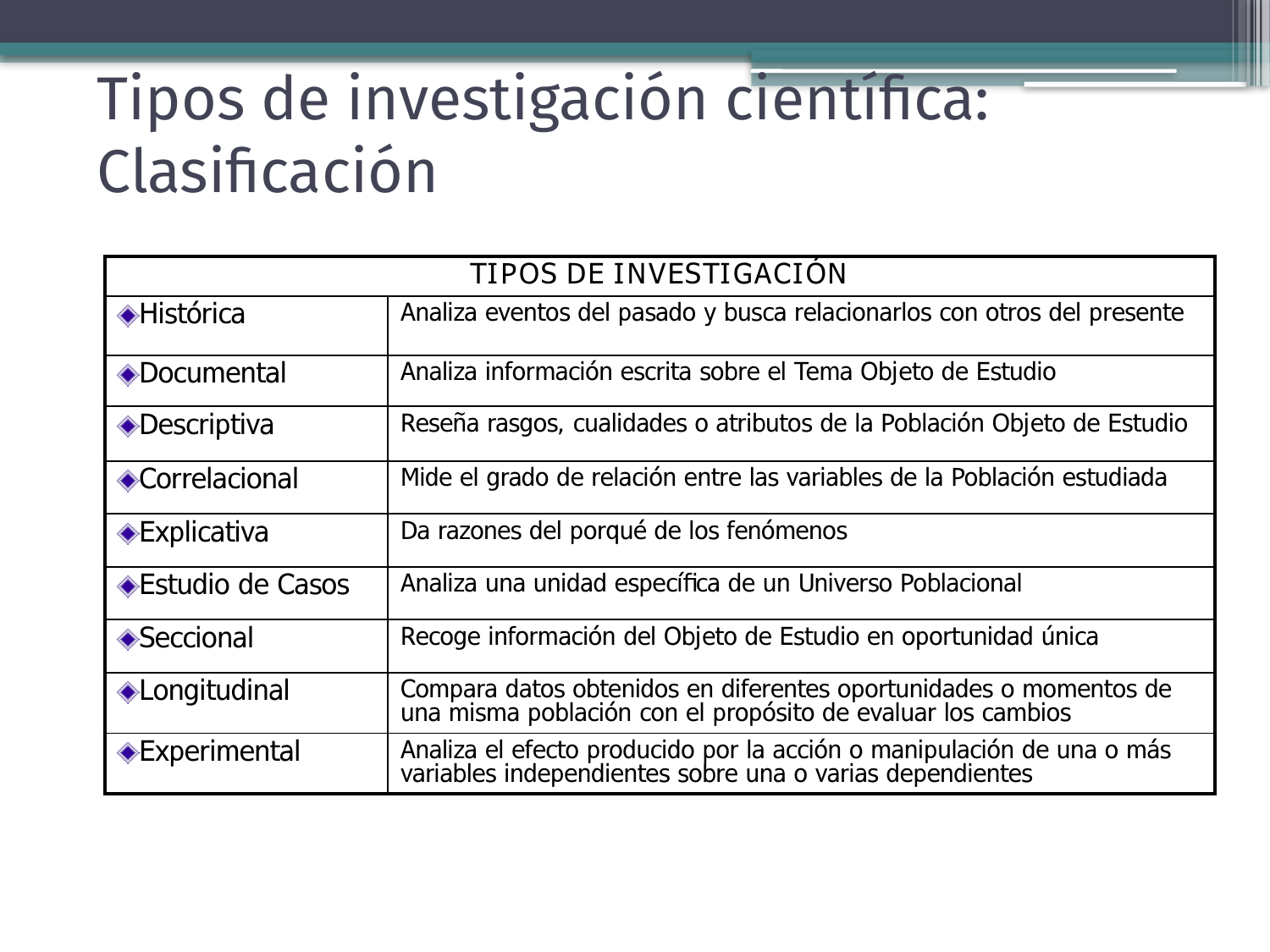

# Tipos de investigación científica: Clasificación
| TIPOS DE INVESTIGACIÓN |  |
| --- | --- |
| Histórica | Analiza eventos del pasado y busca relacionarlos con otros del presente |
| Documental | Analiza información escrita sobre el Tema Objeto de Estudio |
| Descriptiva | Reseña rasgos, cualidades o atributos de la Población Objeto de Estudio |
| Correlacional | Mide el grado de relación entre las variables de la Población estudiada |
| Explicativa | Da razones del porqué de los fenómenos |
| Estudio de Casos | Analiza una unidad específica de un Universo Poblacional |
| Seccional | Recoge información del Objeto de Estudio en oportunidad única |
| Longitudinal | Compara datos obtenidos en diferentes oportunidades o momentos de una misma población con el propósito de evaluar los cambios |
| Experimental | Analiza el efecto producido por la acción o manipulación de una o más variables independientes sobre una o varias dependientes |